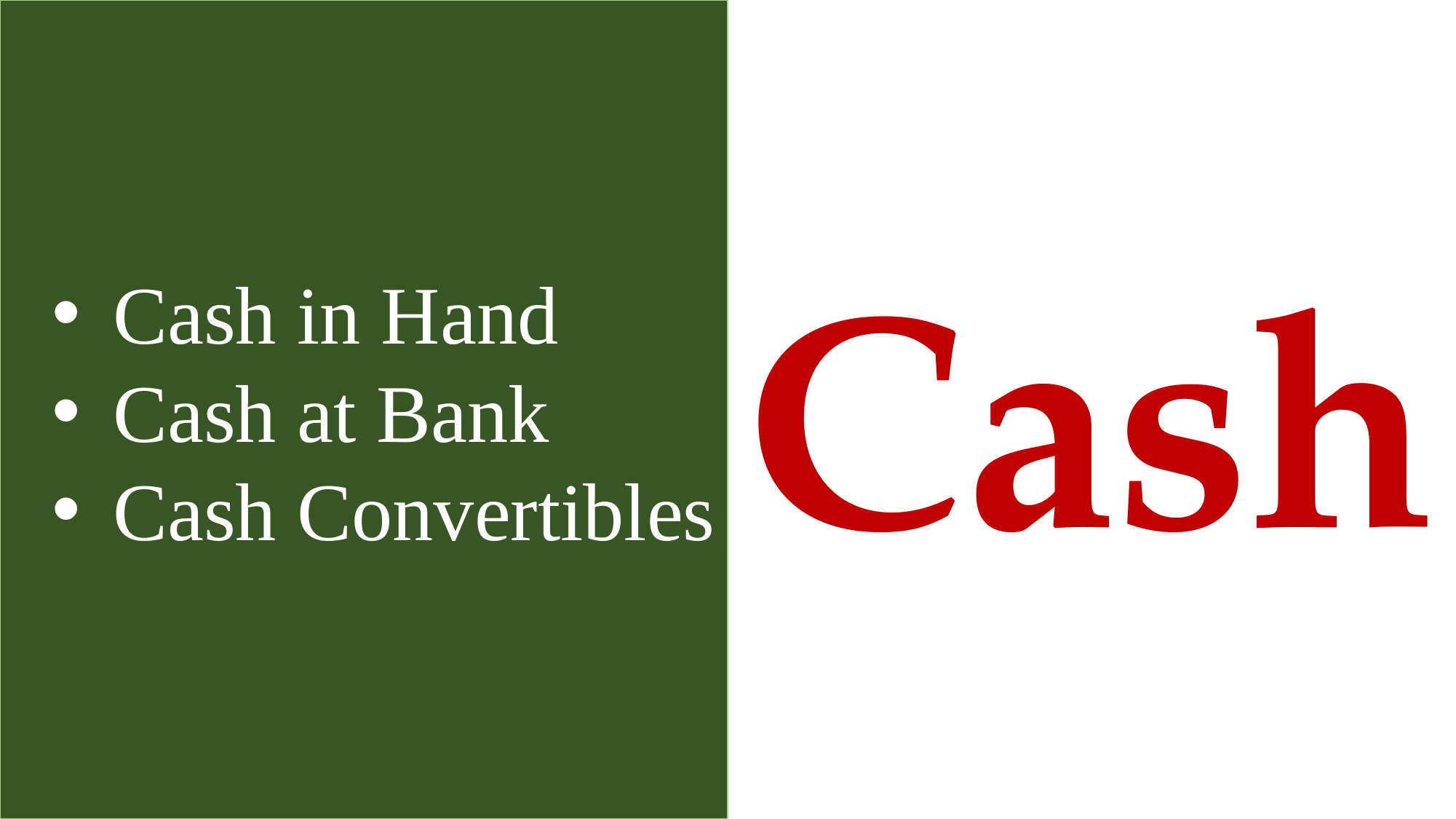

Cash in Hand
Cash at Bank
Cash Convertibles
Cash